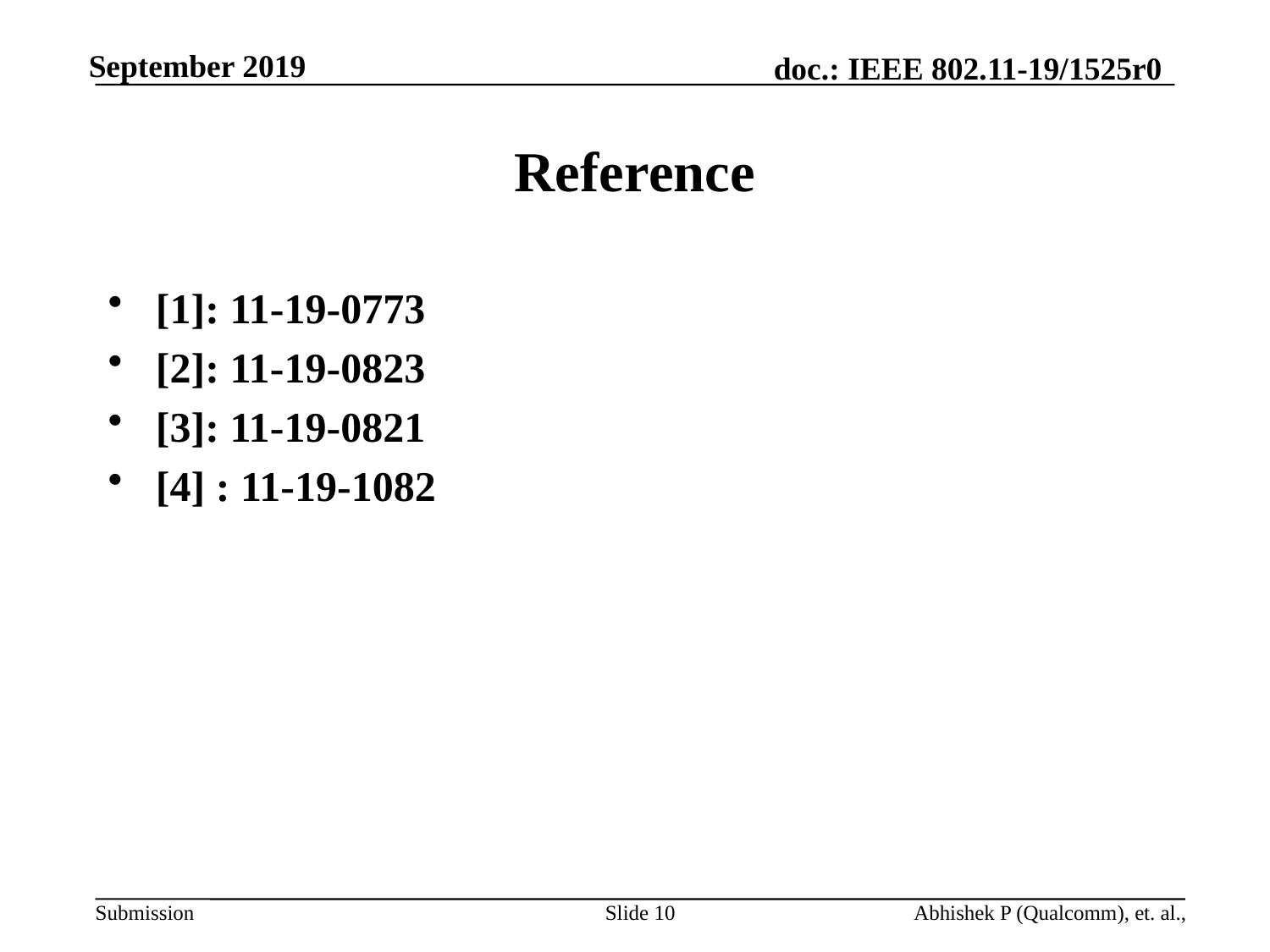

# Reference
[1]: 11-19-0773
[2]: 11-19-0823
[3]: 11-19-0821
[4] : 11-19-1082
Slide 10
Abhishek P (Qualcomm), et. al.,